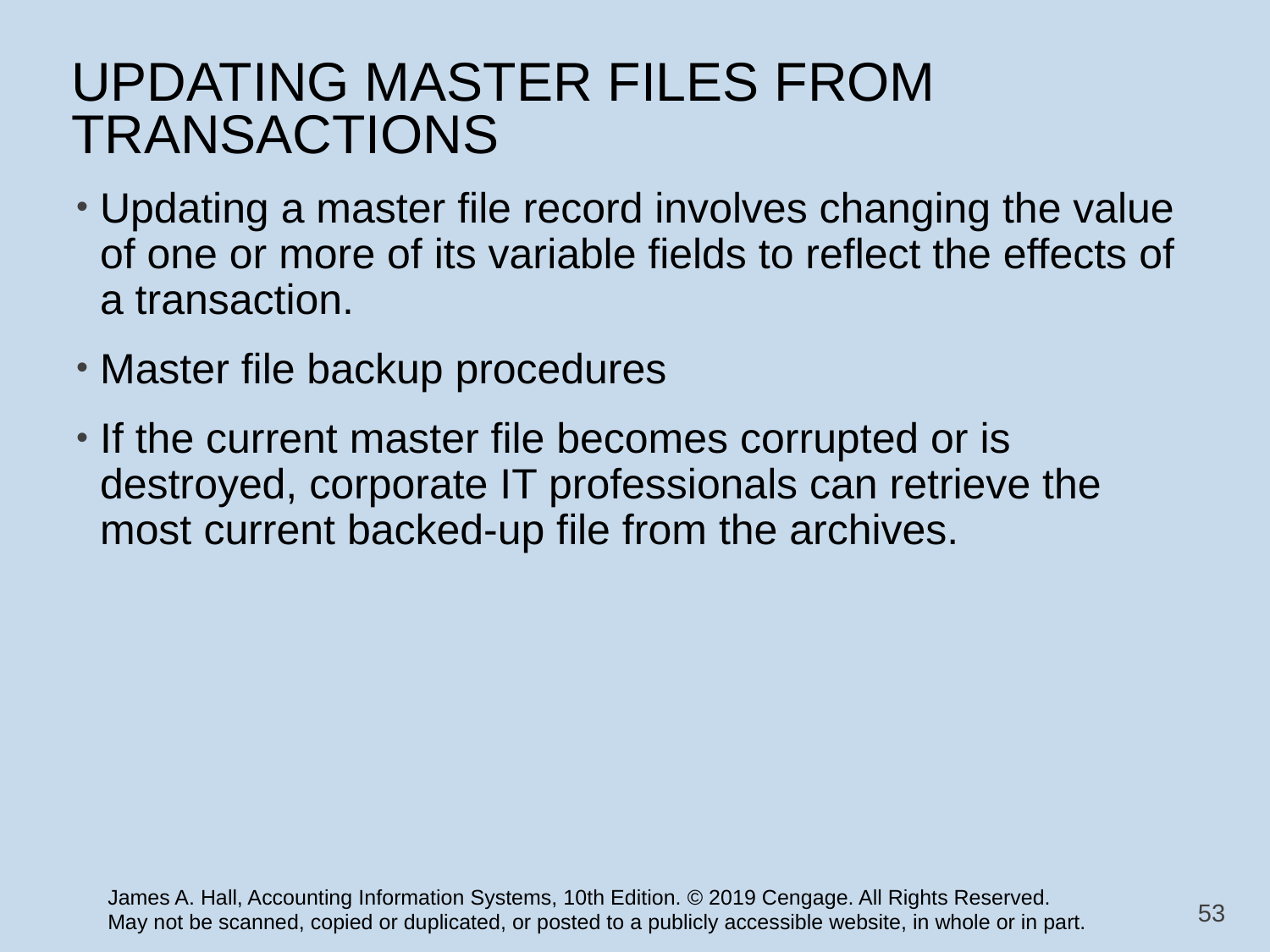

# UPDATING MASTER FILES FROM TRANSACTIONS
Updating a master file record involves changing the value of one or more of its variable fields to reflect the effects of a transaction.
Master file backup procedures
If the current master file becomes corrupted or is destroyed, corporate IT professionals can retrieve the most current backed-up file from the archives.

53